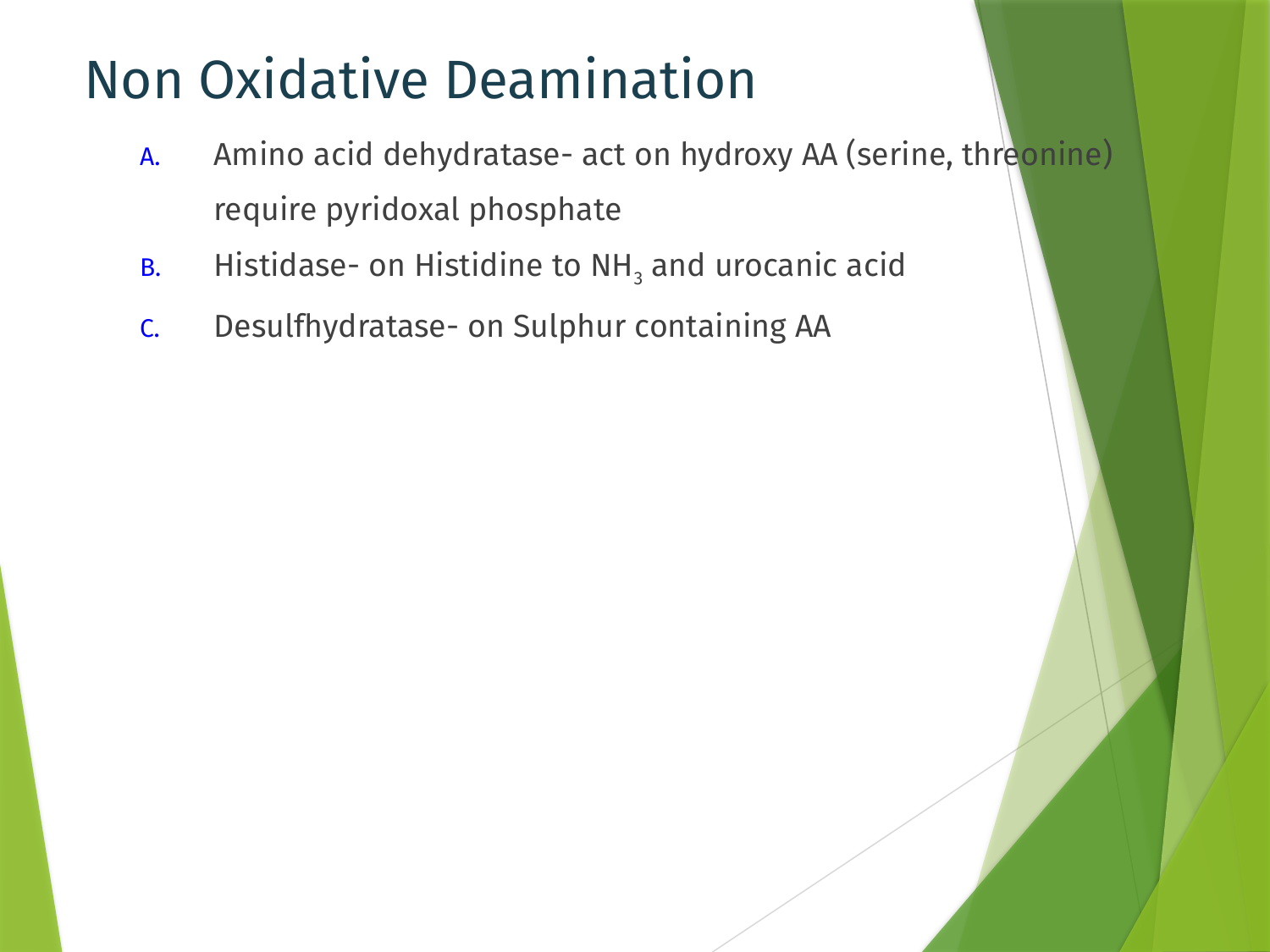

# Non Oxidative Deamination
Amino acid dehydratase- act on hydroxy AA (serine, threonine)
	require pyridoxal phosphate
Histidase- on Histidine to NH3 and urocanic acid
Desulfhydratase- on Sulphur containing AA